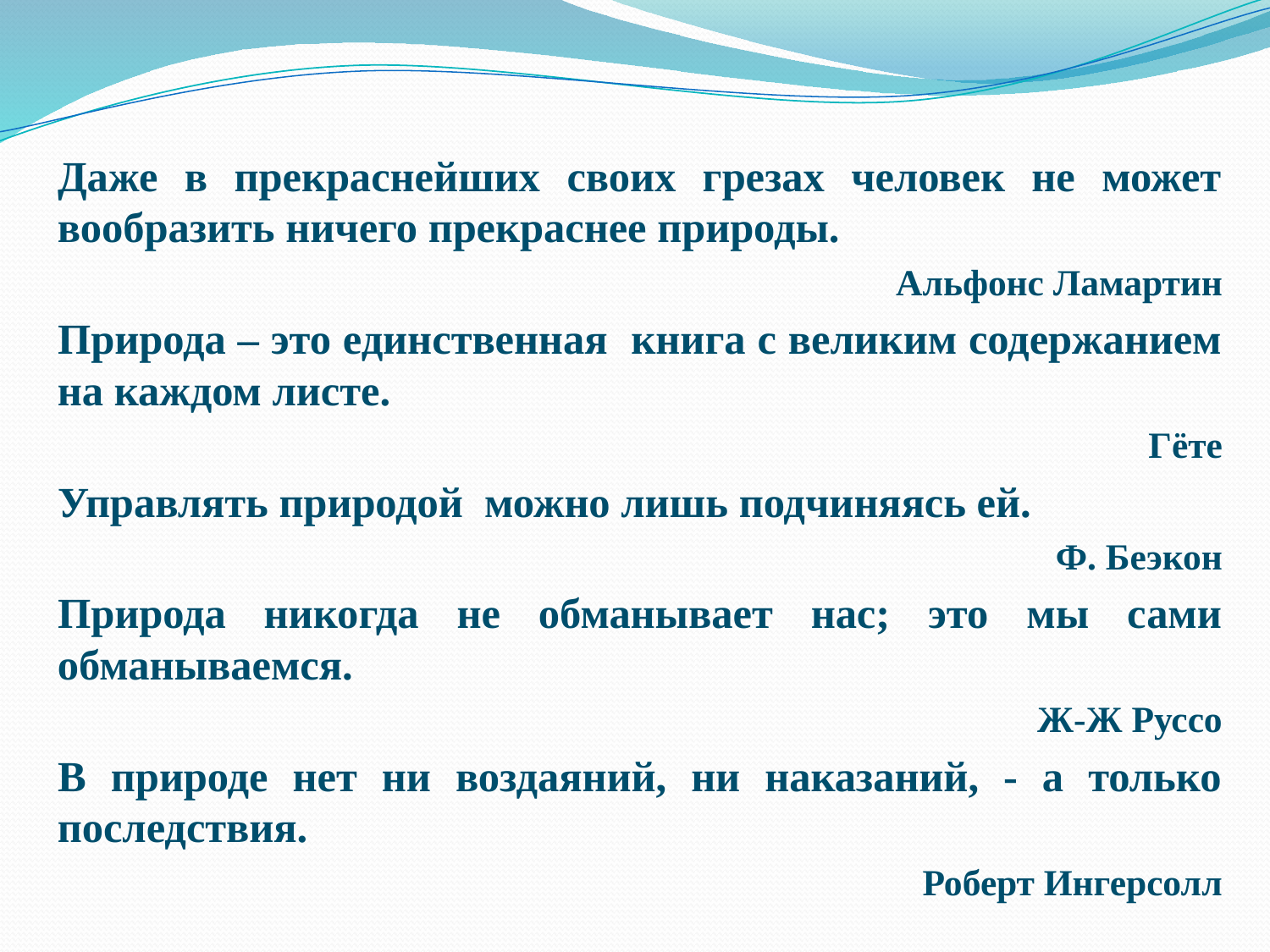

Даже в прекраснейших своих грезах человек не может вообразить ничего прекраснее природы.
Альфонс Ламартин
Природа – это единственная  книга с великим содержанием на каждом листе.
Гёте
Управлять природой  можно лишь подчиняясь ей.
Ф. Беэкон
Природа никогда не обманывает нас; это мы сами обманываемся.
Ж-Ж Руссо
В природе нет ни воздаяний, ни наказаний, - а только последствия.
Роберт Ингерсолл